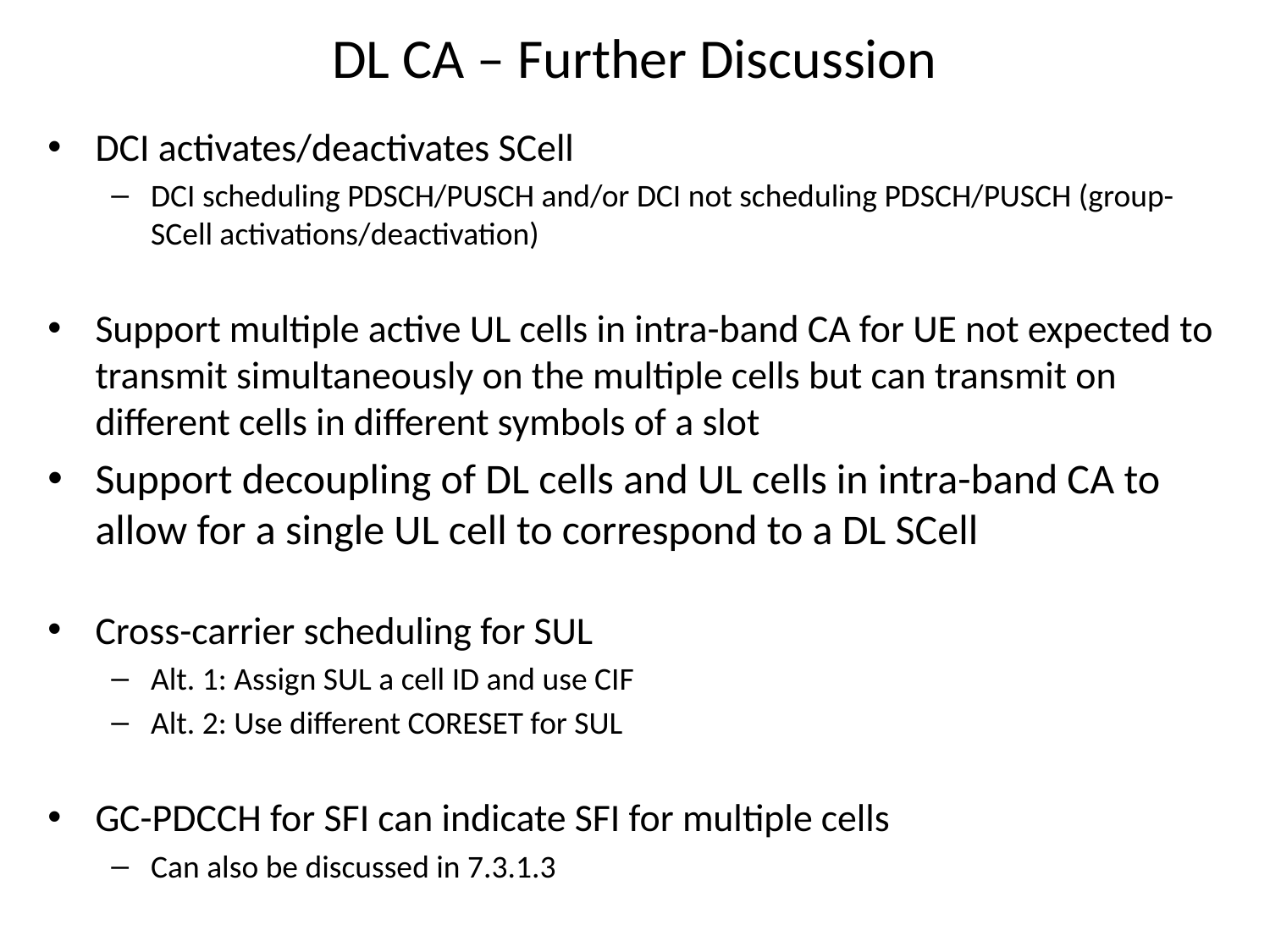

# DL CA – Further Discussion
DCI activates/deactivates SCell
DCI scheduling PDSCH/PUSCH and/or DCI not scheduling PDSCH/PUSCH (group-SCell activations/deactivation)

Support multiple active UL cells in intra-band CA for UE not expected to transmit simultaneously on the multiple cells but can transmit on different cells in different symbols of a slot
Support decoupling of DL cells and UL cells in intra-band CA to allow for a single UL cell to correspond to a DL SCell

Cross-carrier scheduling for SUL
Alt. 1: Assign SUL a cell ID and use CIF
Alt. 2: Use different CORESET for SUL

GC-PDCCH for SFI can indicate SFI for multiple cells
Can also be discussed in 7.3.1.3